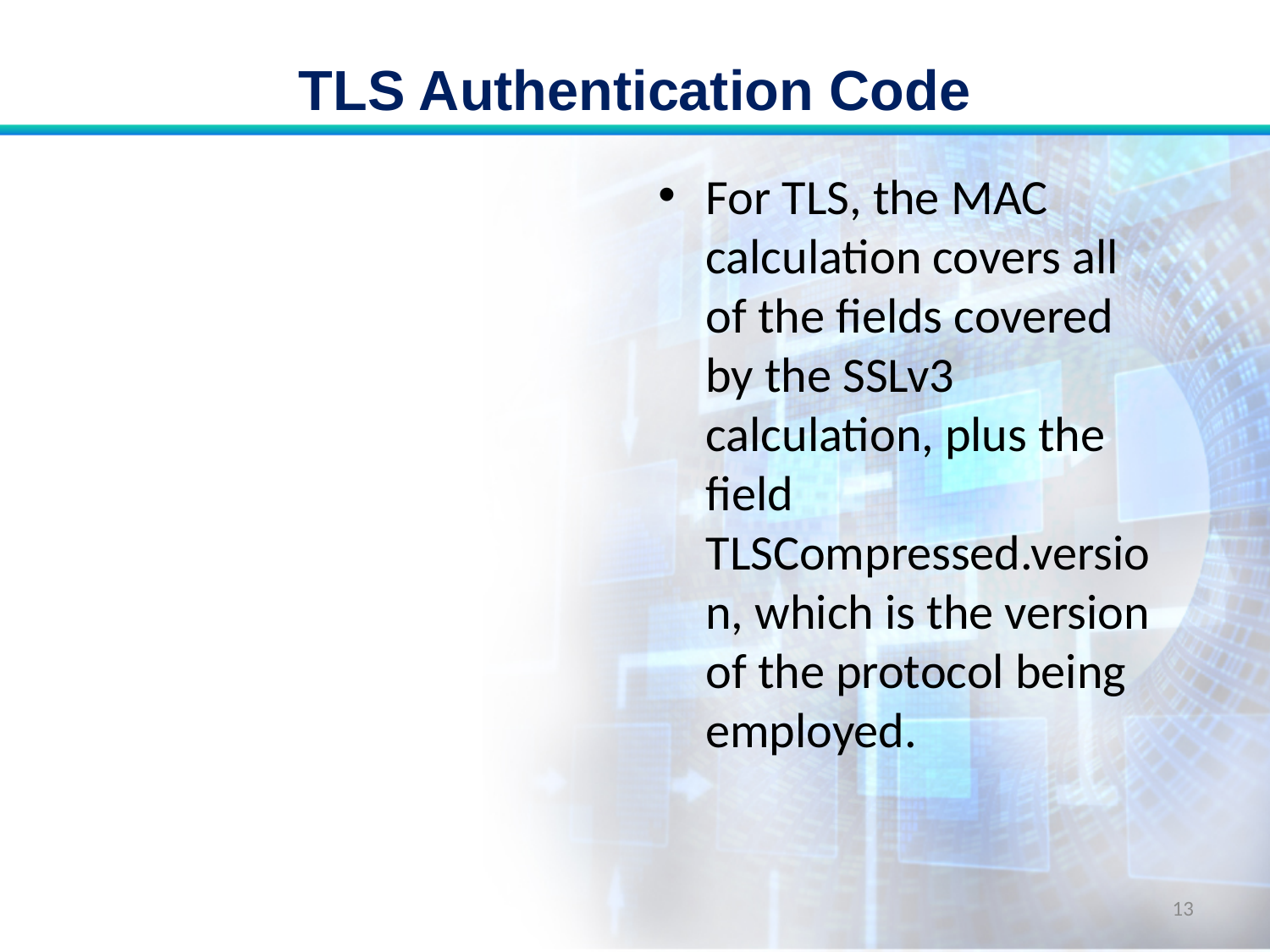

# TLS Authentication Code
For TLS, the MAC calculation covers all of the fields covered by the SSLv3 calculation, plus the field TLSCompressed.version, which is the version of the protocol being employed.
13